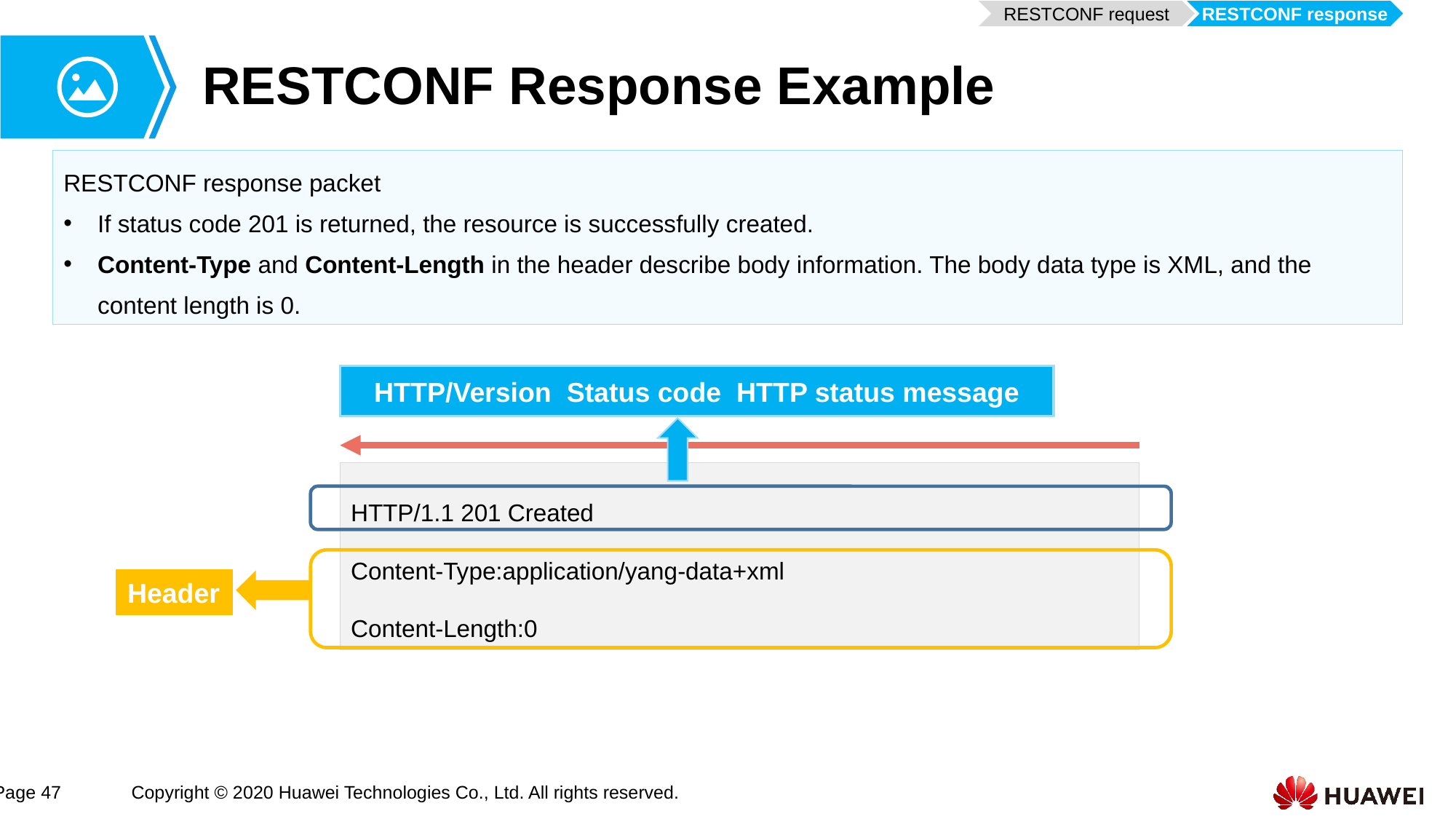

RESTCONF request
RESTCONF response
# RESTCONF Response Example
RESTCONF response packet
If status code 201 is returned, the resource is successfully created.
Content-Type and Content-Length in the header describe body information. The body data type is XML, and the content length is 0.
HTTP/Version  Status code  HTTP status message

HTTP/1.1 201 Created
Content-Type:application/yang-data+xml
Content-Length:0

Header